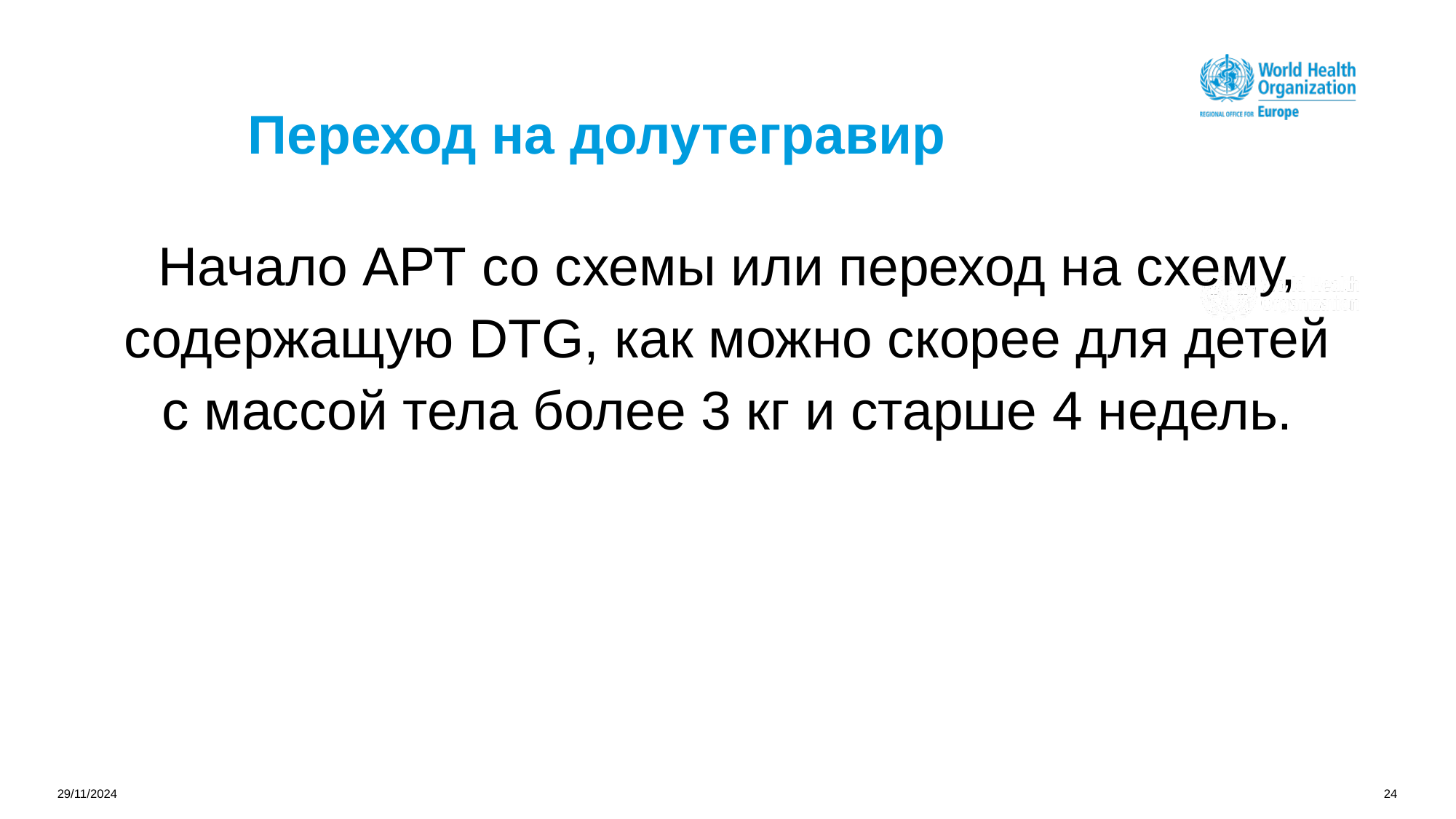

# Переход на долутегравир
Начало АРТ со схемы или переход на схему, содержащую DTG, как можно скорее для детей с массой тела более 3 кг и старше 4 недель.
29/11/2024
24